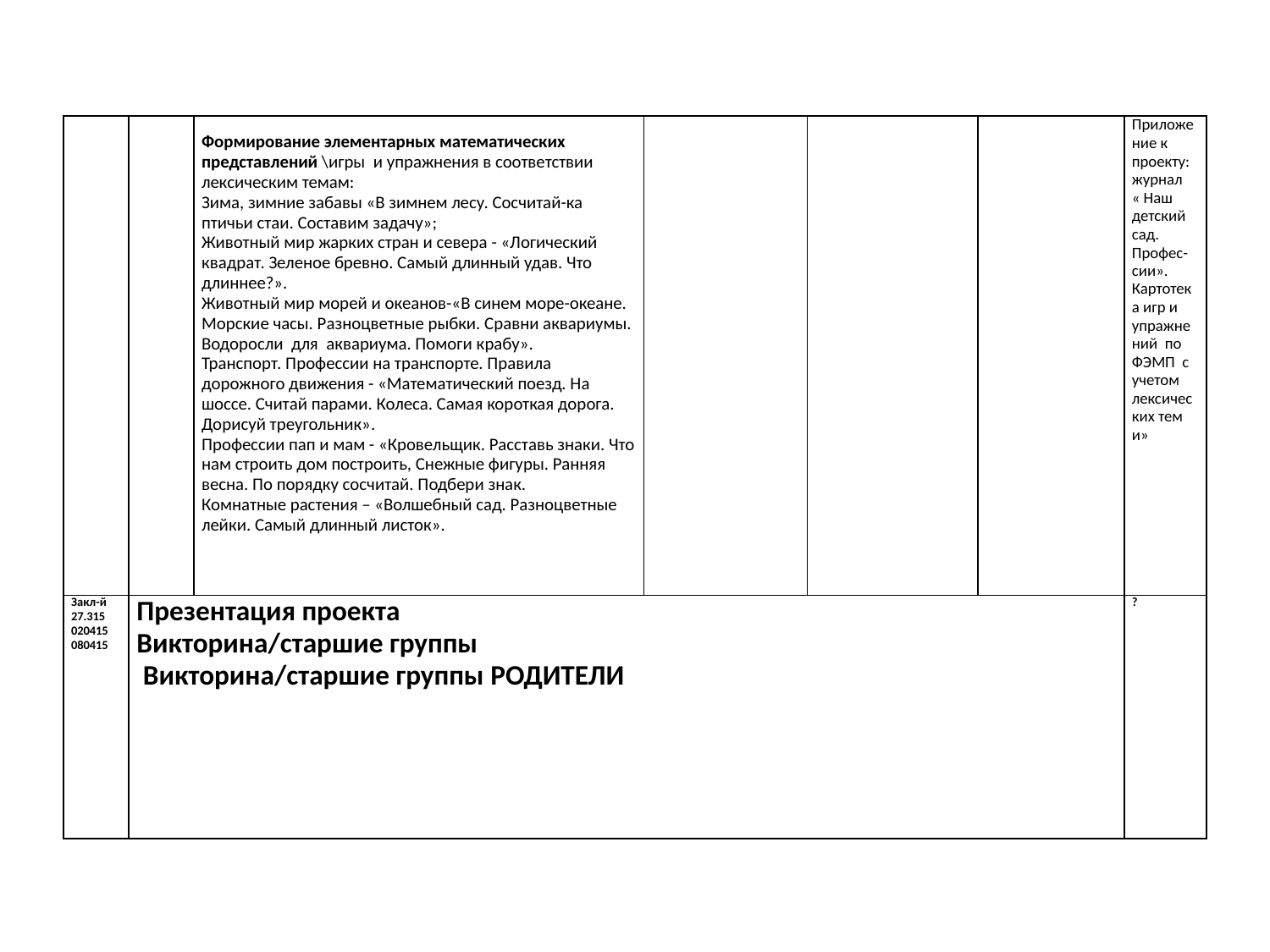

|  |  | Формирование элементарных математических представлений \игры и упражнения в соответствии лексическим темам: Зима, зимние забавы «В зимнем лесу. Сосчитай-ка птичьи стаи. Составим задачу»; Животный мир жарких стран и севера - «Логический квадрат. Зеленое бревно. Самый длинный удав. Что длиннее?». Животный мир морей и океанов-«В синем море-океане. Морские часы. Разноцветные рыбки. Сравни аквариумы. Водоросли для аквариума. Помоги крабу». Транспорт. Профессии на транспорте. Правила дорожного движения - «Математический поезд. На шоссе. Считай парами. Колеса. Самая короткая дорога. Дорисуй треугольник». Профессии пап и мам - «Кровельщик. Расставь знаки. Что нам строить дом построить, Снежные фигуры. Ранняя весна. По порядку сосчитай. Подбери знак. Комнатные растения – «Волшебный сад. Разноцветные лейки. Самый длинный листок». |  |  |  | Приложение к проекту: журнал « Наш детский сад. Профес-сии». Картотека игр и упражнений по ФЭМП с учетом лексических тем и» |
| --- | --- | --- | --- | --- | --- | --- |
| Закл-й 27.315 020415 080415 | Презентация проекта Викторина/старшие группы Викторина/старшие группы РОДИТЕЛИ |  |  |  |  | ? |